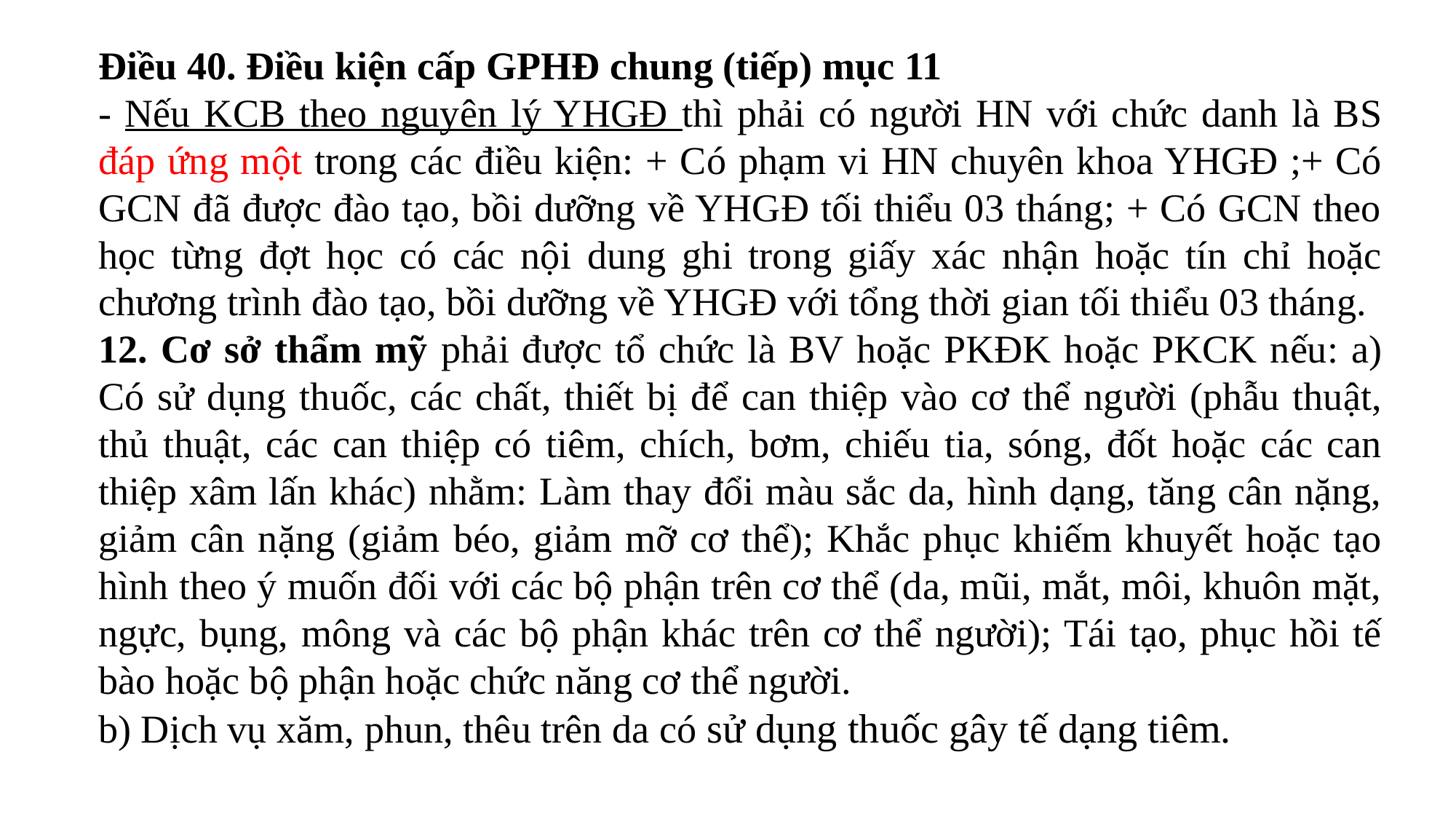

Điều 40. Điều kiện cấp GPHĐ chung (tiếp) mục 11
- Nếu KCB theo nguyên lý YHGĐ thì phải có người HN với chức danh là BS đáp ứng một trong các điều kiện: + Có phạm vi HN chuyên khoa YHGĐ ;+ Có GCN đã được đào tạo, bồi dưỡng về YHGĐ tối thiểu 03 tháng; + Có GCN theo học từng đợt học có các nội dung ghi trong giấy xác nhận hoặc tín chỉ hoặc chương trình đào tạo, bồi dưỡng về YHGĐ với tổng thời gian tối thiểu 03 tháng.
12. Cơ sở thẩm mỹ phải được tổ chức là BV hoặc PKĐK hoặc PKCK nếu: a) Có sử dụng thuốc, các chất, thiết bị để can thiệp vào cơ thể người (phẫu thuật, thủ thuật, các can thiệp có tiêm, chích, bơm, chiếu tia, sóng, đốt hoặc các can thiệp xâm lấn khác) nhằm: Làm thay đổi màu sắc da, hình dạng, tăng cân nặng, giảm cân nặng (giảm béo, giảm mỡ cơ thể); Khắc phục khiếm khuyết hoặc tạo hình theo ý muốn đối với các bộ phận trên cơ thể (da, mũi, mắt, môi, khuôn mặt, ngực, bụng, mông và các bộ phận khác trên cơ thể người); Tái tạo, phục hồi tế bào hoặc bộ phận hoặc chức năng cơ thể người.
b) Dịch vụ xăm, phun, thêu trên da có sử dụng thuốc gây tế dạng tiêm.